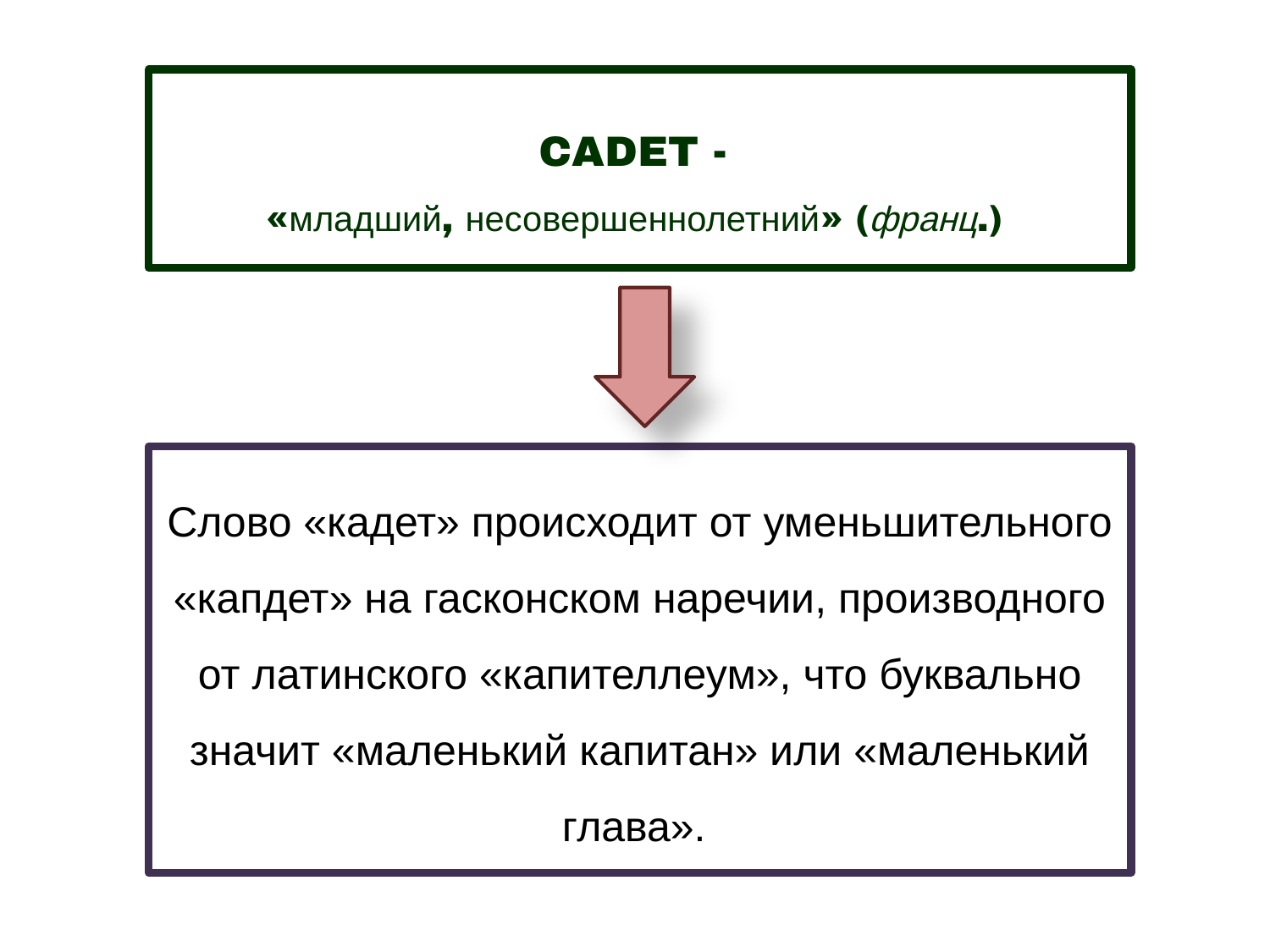

CADET -
«младший, несовершеннолетний» (франц.)

Слово «кадет» происходит от уменьшительного «капдет» на гасконском наречии, производного от латинского «капителлеум», что буквально значит «маленький капитан» или «маленький глава».